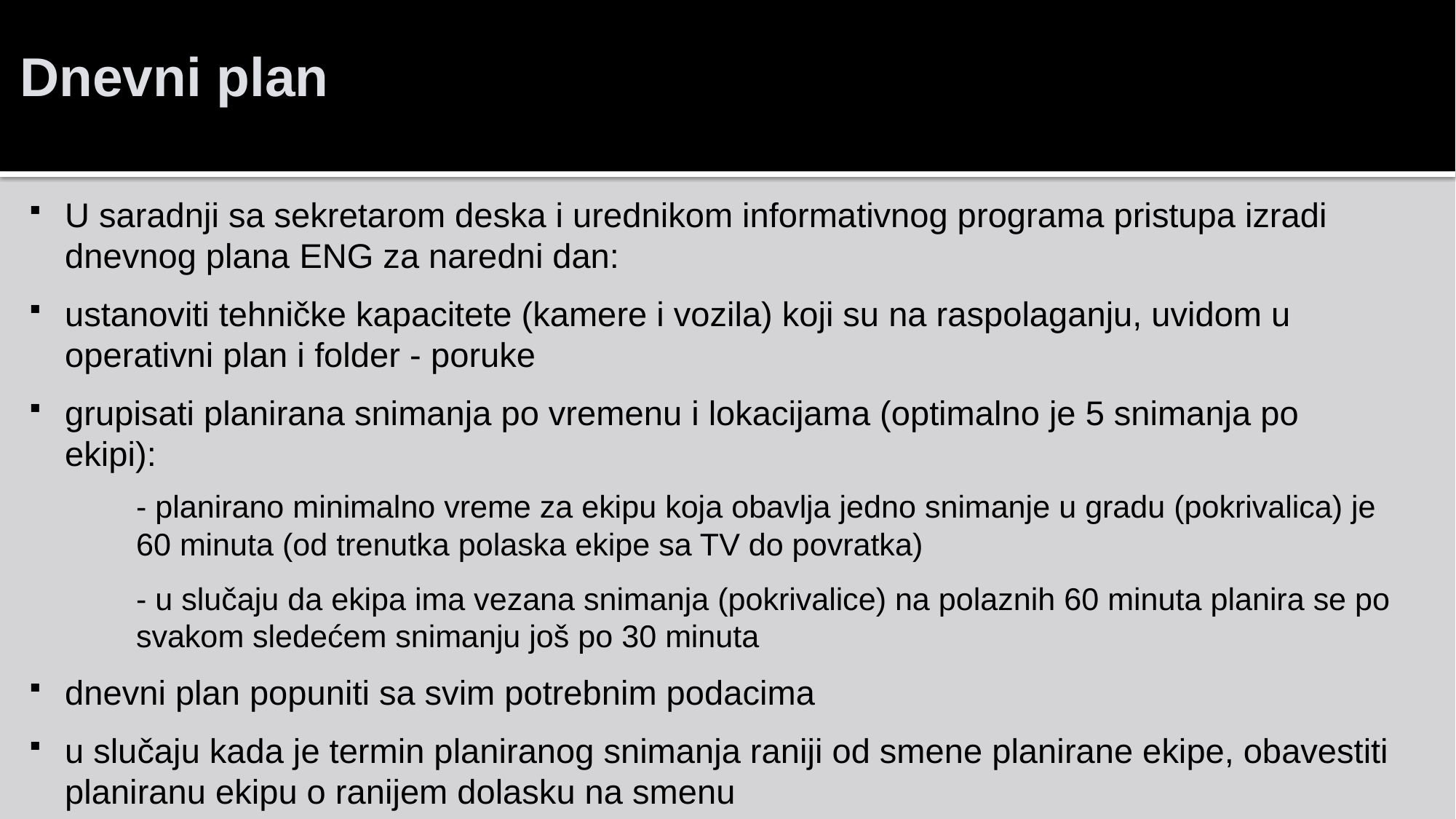

Dnevni plan
U saradnji sa sekretarom deska i urednikom informativnog programa pristupa izradi dnevnog plana ENG za naredni dan:

ustanoviti tehničke kapacitete (kamere i vozila) koji su na raspolaganju, uvidom u operativni plan i folder - poruke

grupisati planirana snimanja po vremenu i lokacijama (optimalno je 5 snimanja po ekipi):

	- planirano minimalno vreme za ekipu koja obavlja jedno snimanje u gradu (pokrivalica) je 60 minuta (od trenutka polaska ekipe sa TV do povratka)

	- u slučaju da ekipa ima vezana snimanja (pokrivalice) na polaznih 60 minuta planira se po svakom sledećem snimanju još po 30 minuta

dnevni plan popuniti sa svim potrebnim podacima

u slučaju kada je termin planiranog snimanja raniji od smene planirane ekipe, obavestiti planiranu ekipu o ranijem dolasku na smenu